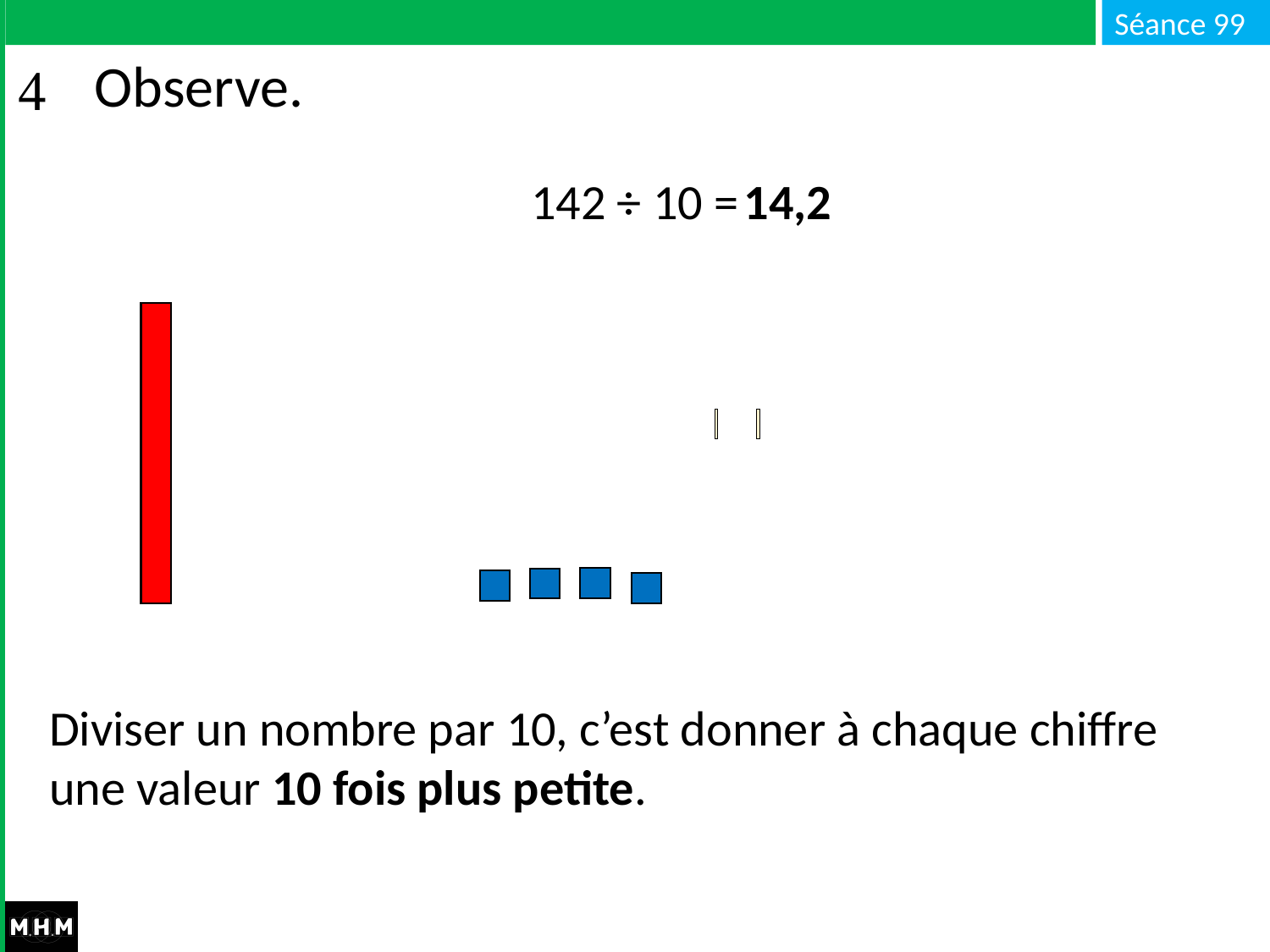

# Observe.
14,2
142 ÷ 10 =

Diviser un nombre par 10, c’est donner à chaque chiffre une valeur 10 fois plus petite.